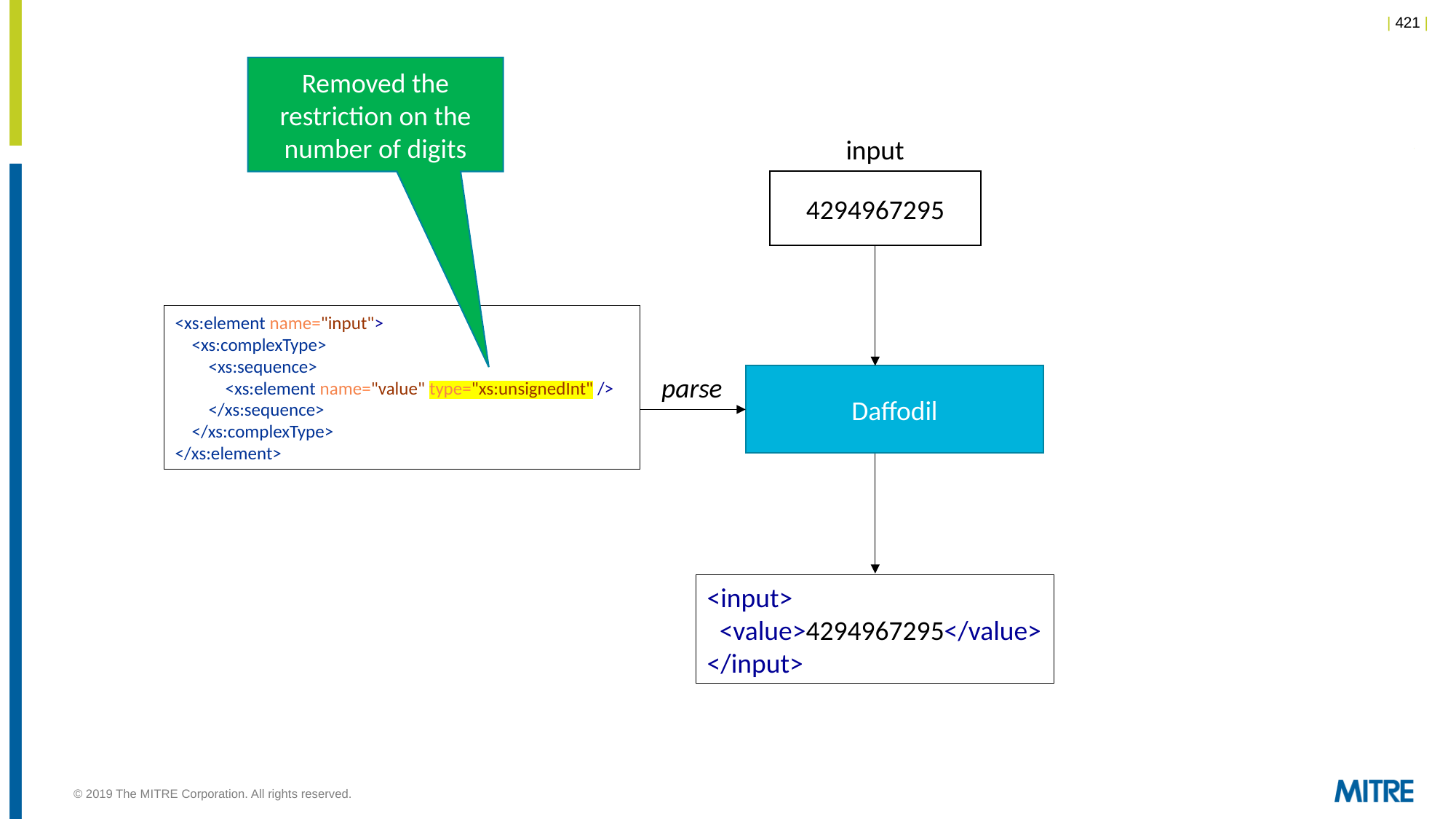

Removed the restriction on the number of digits
input
4294967295
<xs:element name="input">
    <xs:complexType>
        <xs:sequence>
            <xs:element name="value" type="xs:unsignedInt" />
        </xs:sequence>
    </xs:complexType>
</xs:element>
parse
Daffodil
<input>
  <value>4294967295</value>
</input>
© 2019 The MITRE Corporation. All rights reserved.